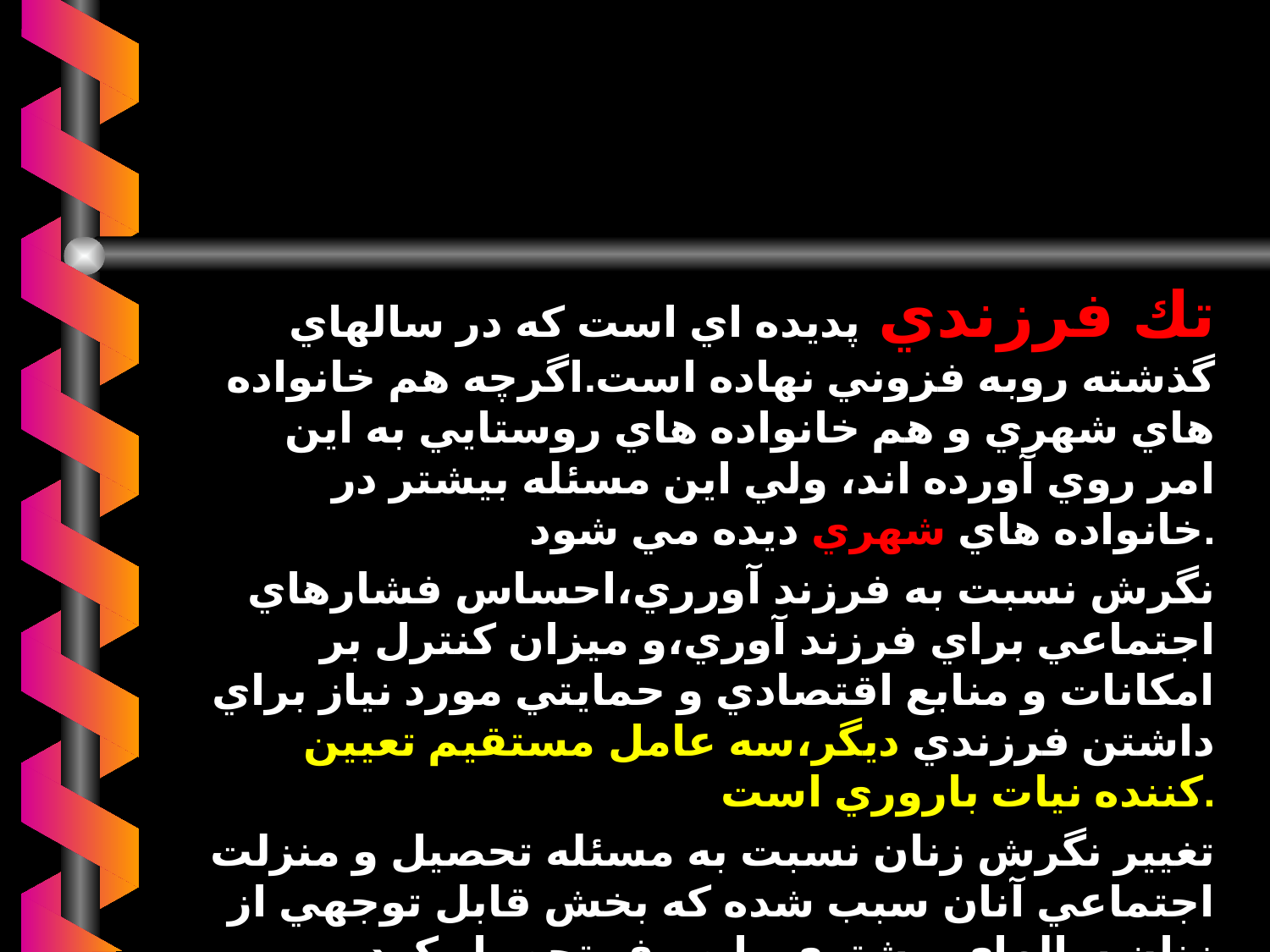

تك فرزندي پديده اي است كه در سالهاي گذشته روبه فزوني نهاده است.اگرچه هم خانواده هاي شهري و هم خانواده هاي روستايي به اين امر روي آورده اند، ولي اين مسئله بيشتر در خانواده هاي شهري ديده مي شود.
نگرش نسبت به فرزند آورري،احساس فشارهاي اجتماعي براي فرزند آوري،و ميزان كنترل بر امكانات و منابع اقتصادي و حمايتي مورد نياز براي داشتن فرزندي ديگر،سه عامل مستقيم تعيين كننده نيات باروري است.
تغيير نگرش زنان نسبت به مسئله تحصيل و منزلت اجتماعي آنان سبب شده كه بخش قابل توجهي از زنان سالهاي بيشتري را صرف تحصيل كرده و ازدواج را تا پايان تحصيلات به تاخير اندازند.